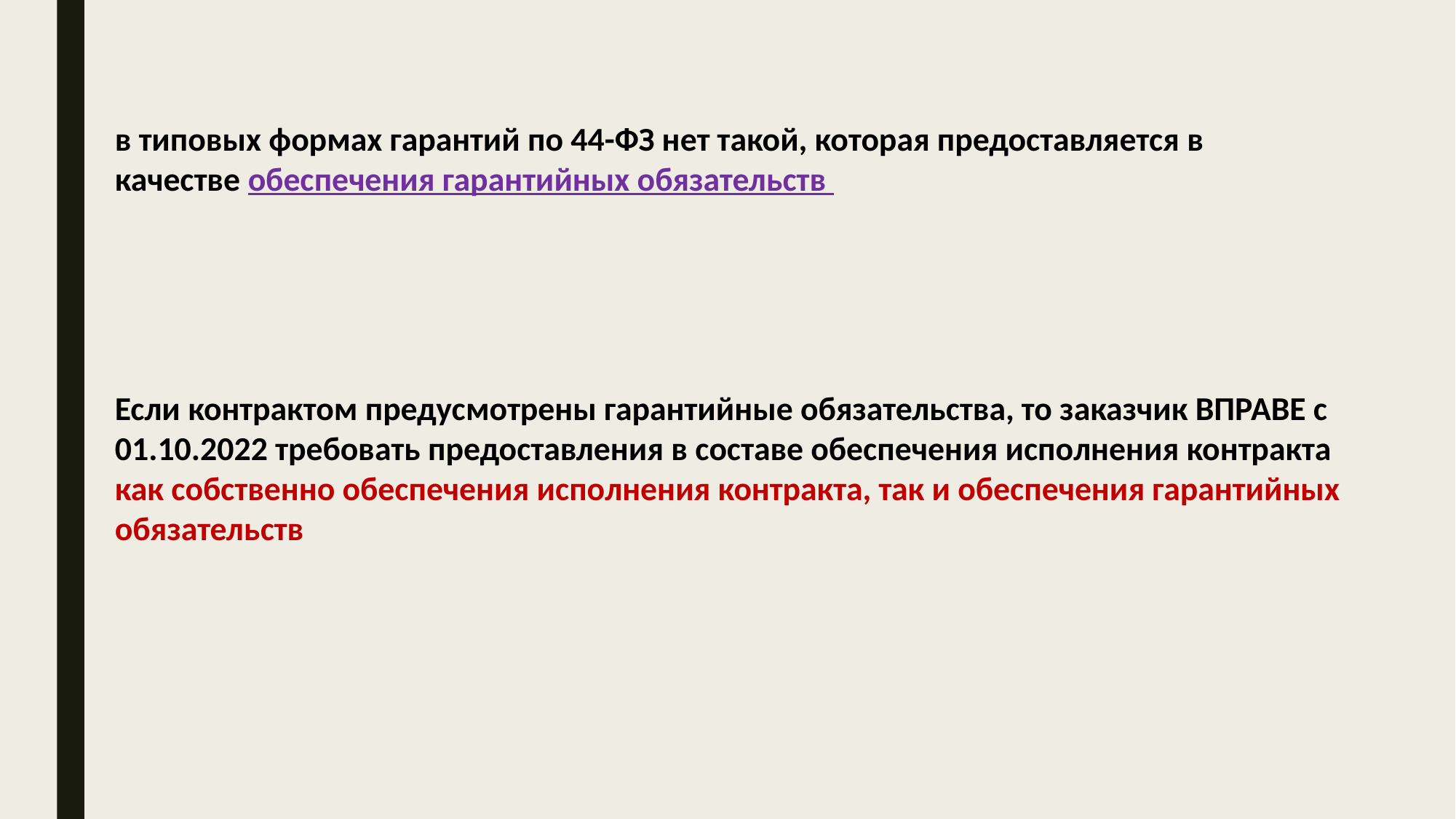

в типовых формах гарантий по 44-ФЗ нет такой, которая предоставляется в качестве обеспечения гарантийных обязательств
Если контрактом предусмотрены гарантийные обязательства, то заказчик ВПРАВЕ с 01.10.2022 требовать предоставления в составе обеспечения исполнения контракта как собственно обеспечения исполнения контракта, так и обеспечения гарантийных обязательств